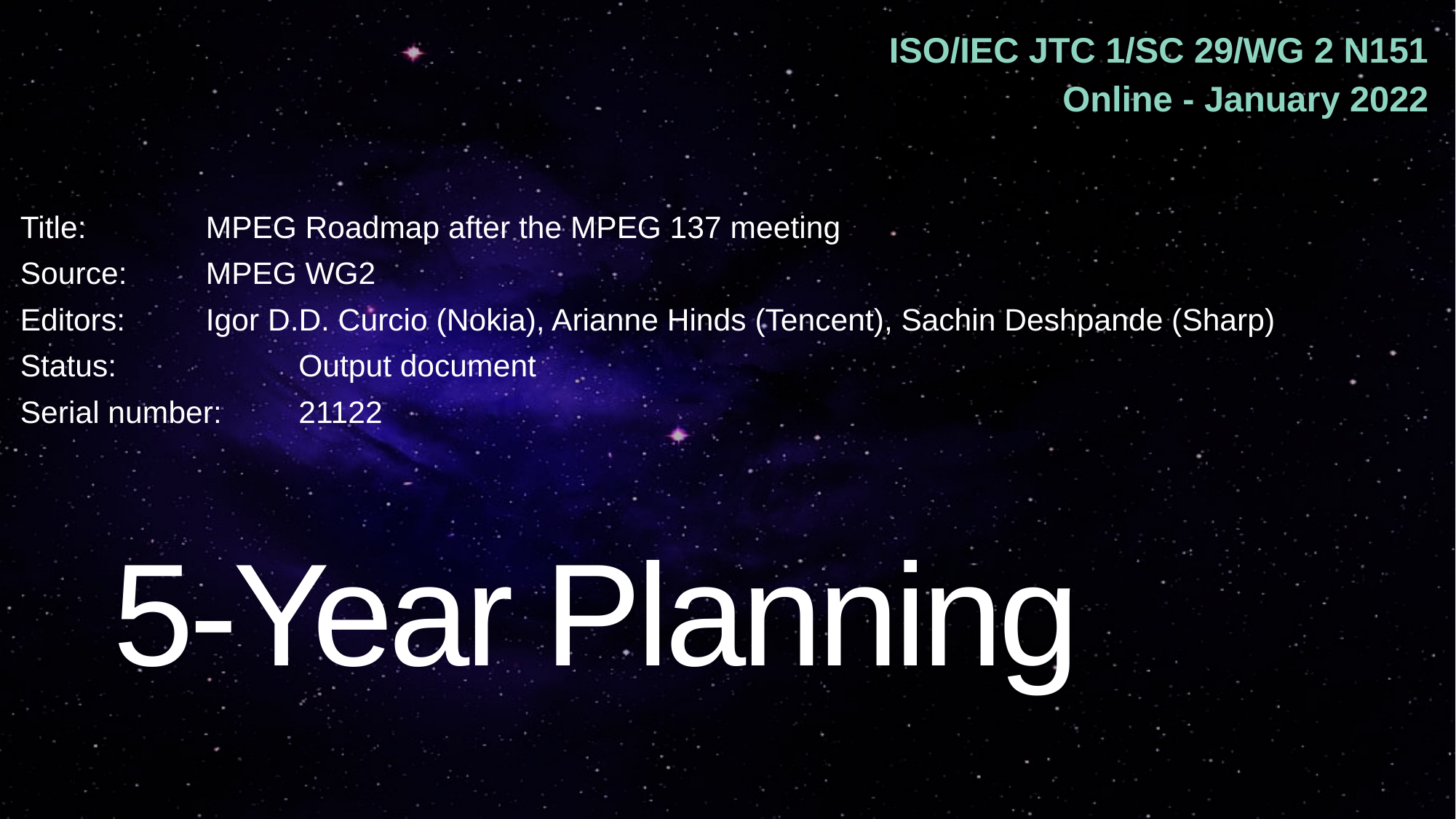

ISO/IEC JTC 1/SC 29/WG 2 N151
Online - January 2022
Title:		MPEG Roadmap after the MPEG 137 meeting
Source: 	MPEG WG2
Editors: 	Igor D.D. Curcio (Nokia), Arianne Hinds (Tencent), Sachin Deshpande (Sharp)
Status: 		Output document
Serial number:	21122
# 5-Year Planning